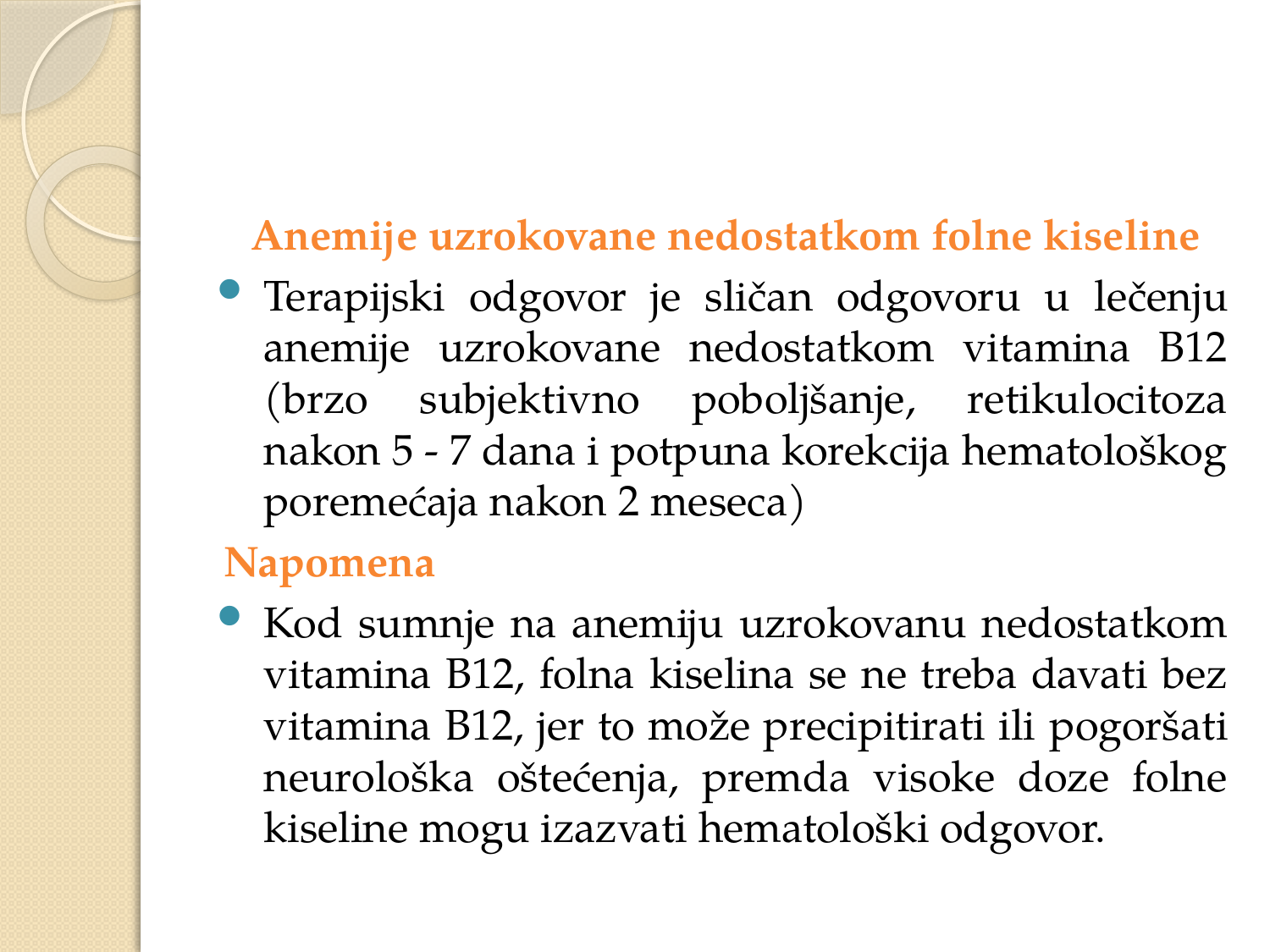

#
Anemije uzrokovane nedostatkom folne kiseline
Terapijski odgovor je sličan odgovoru u lečenju anemije uzrokovane nedostatkom vitamina B12 (brzo subjektivno poboljšanje, retikulocitoza nakon 5 - 7 dana i potpuna korekcija hematološkog poremećaja nakon 2 meseca)
Napomena
Kod sumnje na anemiju uzrokovanu nedostatkom vitamina B12, folna kiselina se ne treba davati bez vitamina B12, jer to može precipitirati ili pogoršati neurološka oštećenja, premda visoke doze folne kiseline mogu izazvati hematološki odgovor.